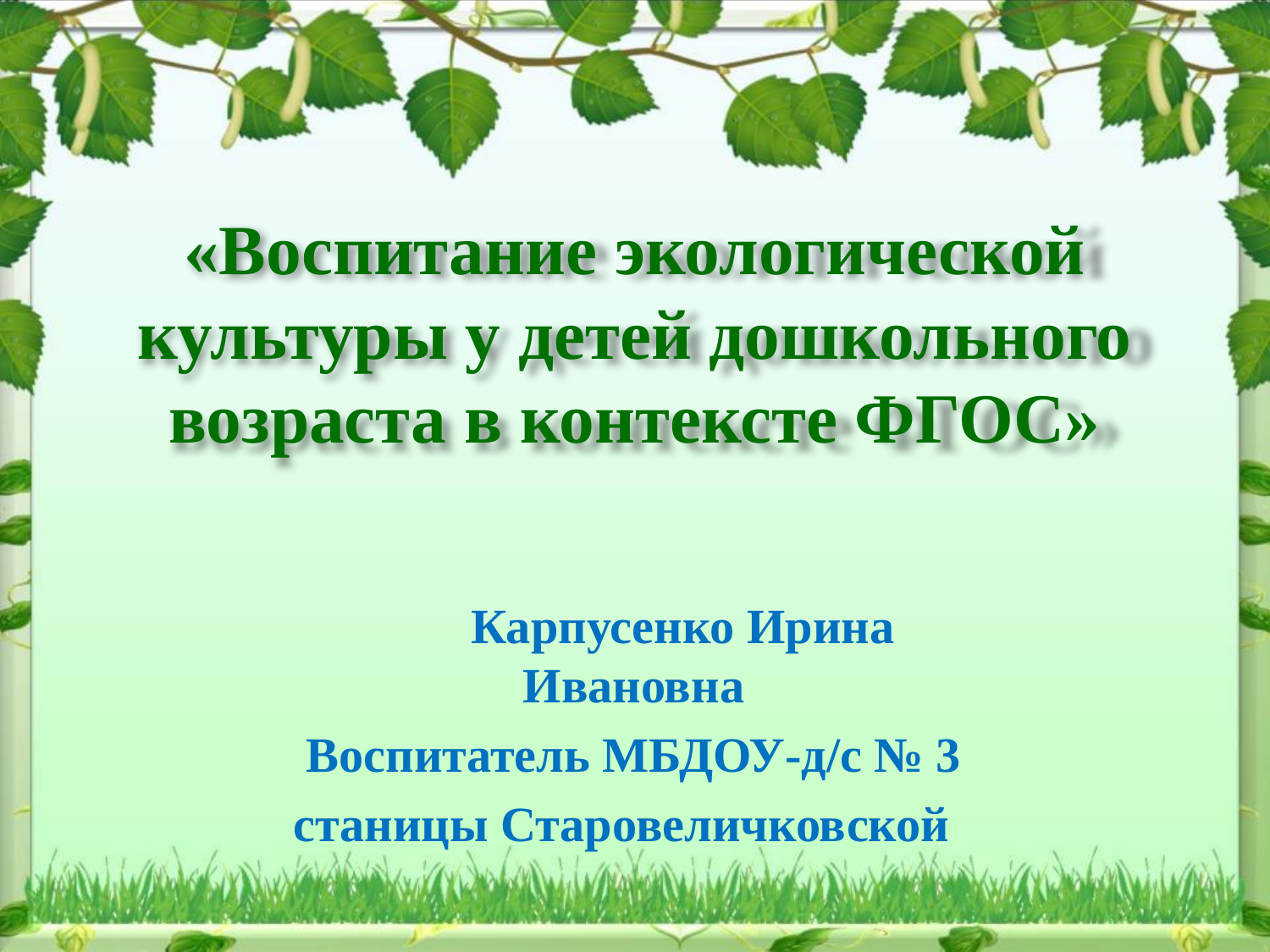

# «Воспитание экологической культуры у детей дошкольного возраста в контексте ФГОС»

       Карпусенко Ирина Ивановна
Воспитатель МБДОУ-д/с № 3
станицы Старовеличковской